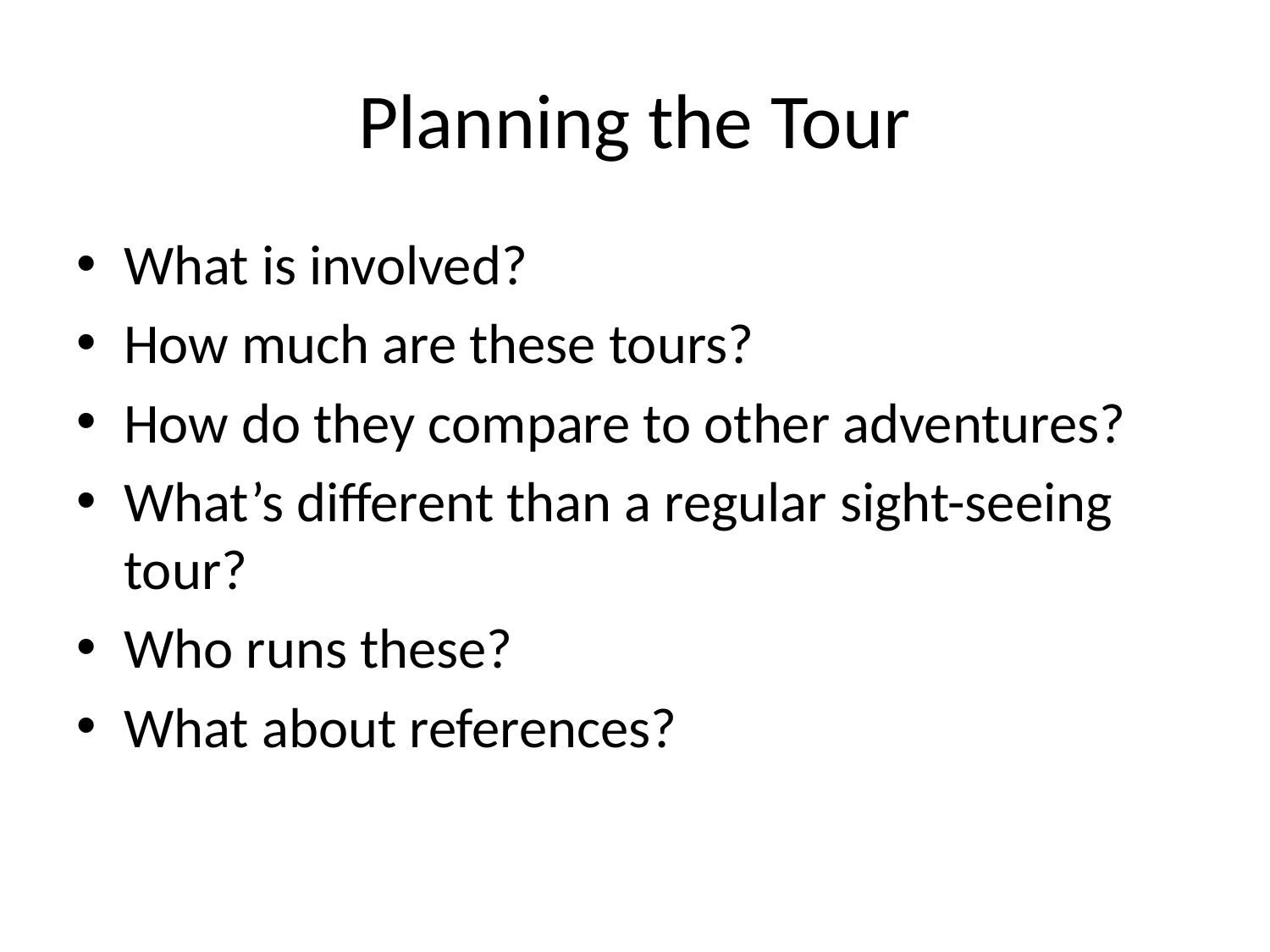

# Planning the Tour
What is involved?
How much are these tours?
How do they compare to other adventures?
What’s different than a regular sight-seeing tour?
Who runs these?
What about references?